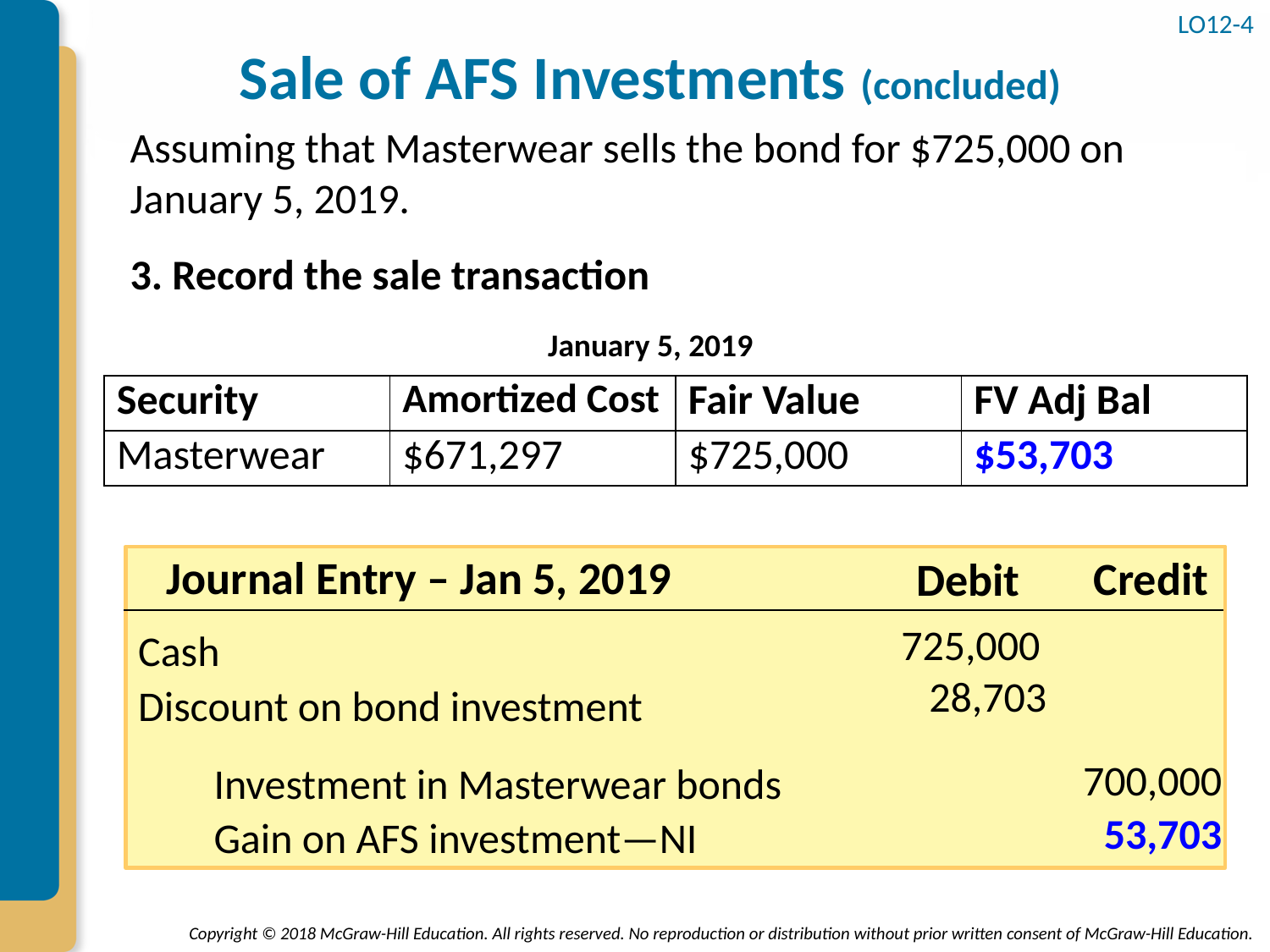

LO12-4
# Sale of AFS Investments (concluded)
Assuming that Masterwear sells the bond for $725,000 on January 5, 2019.
3. Record the sale transaction
January 5, 2019
| Security | Amortized Cost | Fair Value | FV Adj Bal |
| --- | --- | --- | --- |
| Masterwear | $671,297 | $725,000 | $53,703 |
Journal Entry – Jan 5, 2019
Credit
Debit

725,000
Cash
28,703
Discount on bond investment
700,000
Investment in Masterwear bonds
53,703
Gain on AFS investment—NI